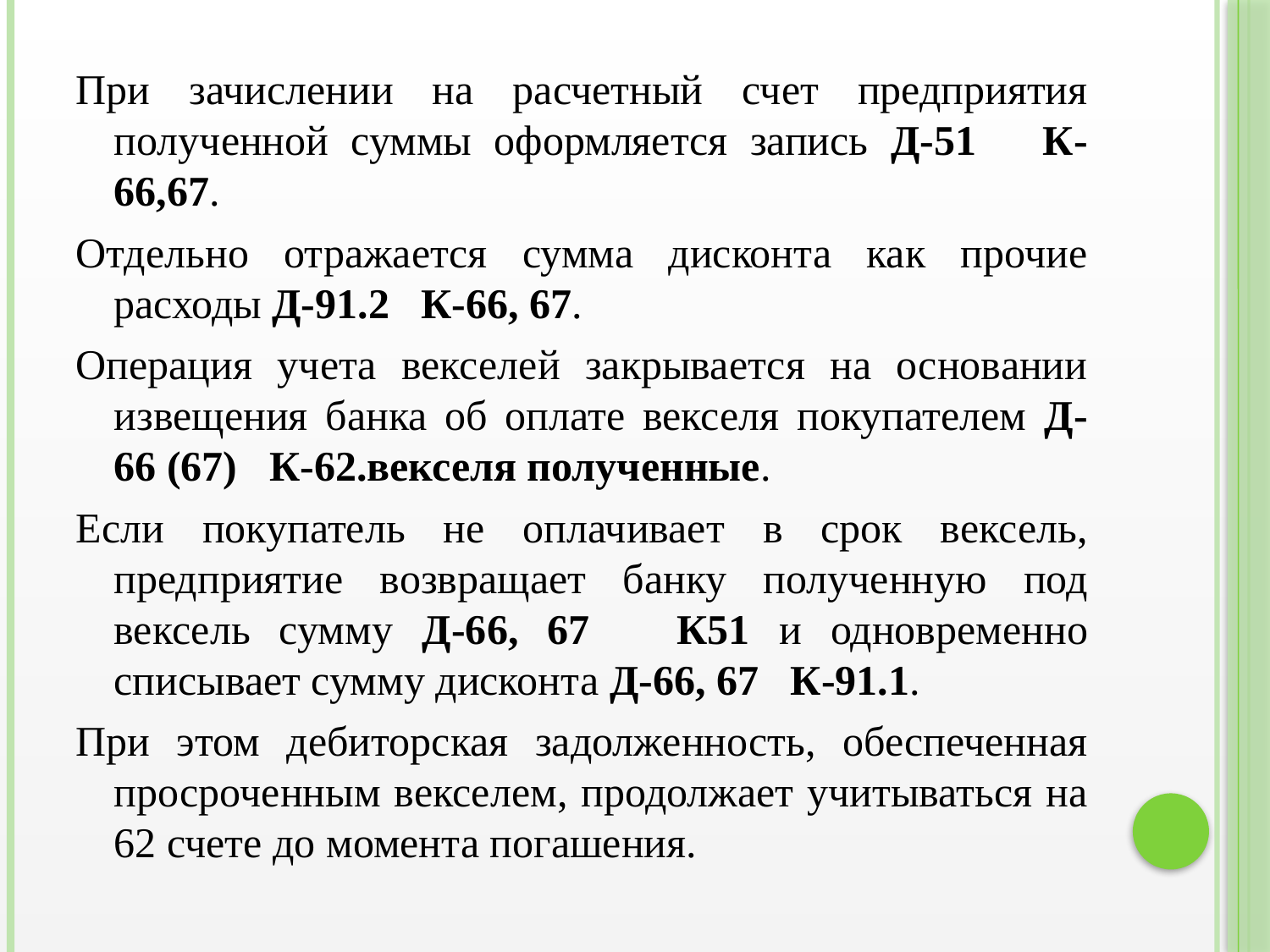

При зачислении на расчетный счет предприятия полученной суммы оформляется запись Д-51   К-66,67.
Отдельно отражается сумма дисконта как прочие расходы Д-91.2   К-66, 67.
Операция учета векселей закрывается на основании извещения банка об оплате векселя покупателем Д-66 (67)   К-62.векселя полученные.
Если покупатель не оплачивает в срок вексель, предприятие возвращает банку полученную под вексель сумму Д-66, 67   К51 и одновременно списывает сумму дисконта Д-66, 67   К-91.1.
При этом дебиторская задолженность, обеспеченная просроченным векселем, продолжает учитываться на 62 счете до момента погашения.